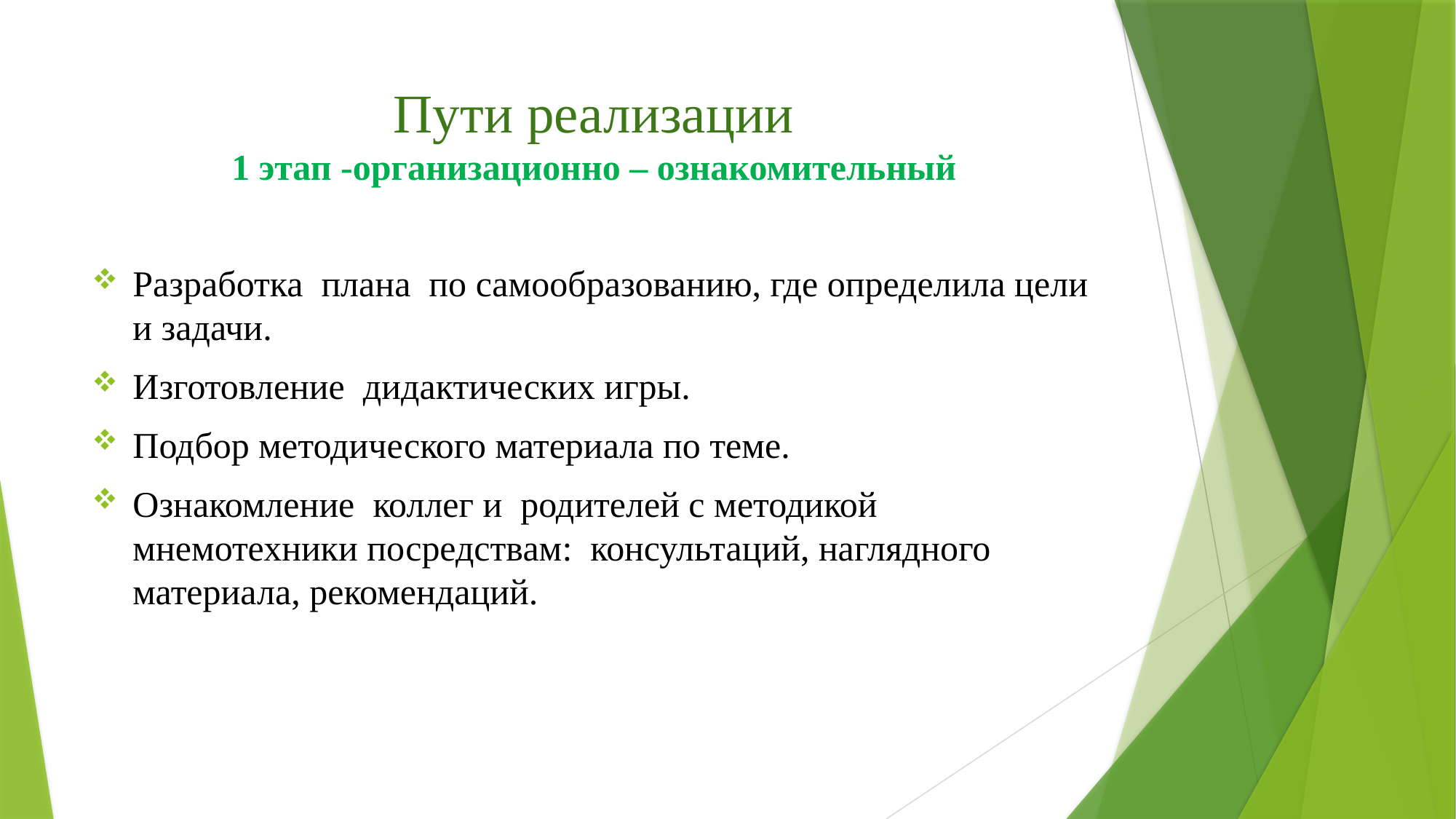

# Пути реализации 1 этап -организационно – ознакомительный

Разработка  плана  по самообразованию, где определила цели и задачи.
Изготовление  дидактических игры.
Подбор методического материала по теме.
Ознакомление  коллег и  родителей с методикой мнемотехники посредствам:  консультаций, наглядного материала, рекомендаций.